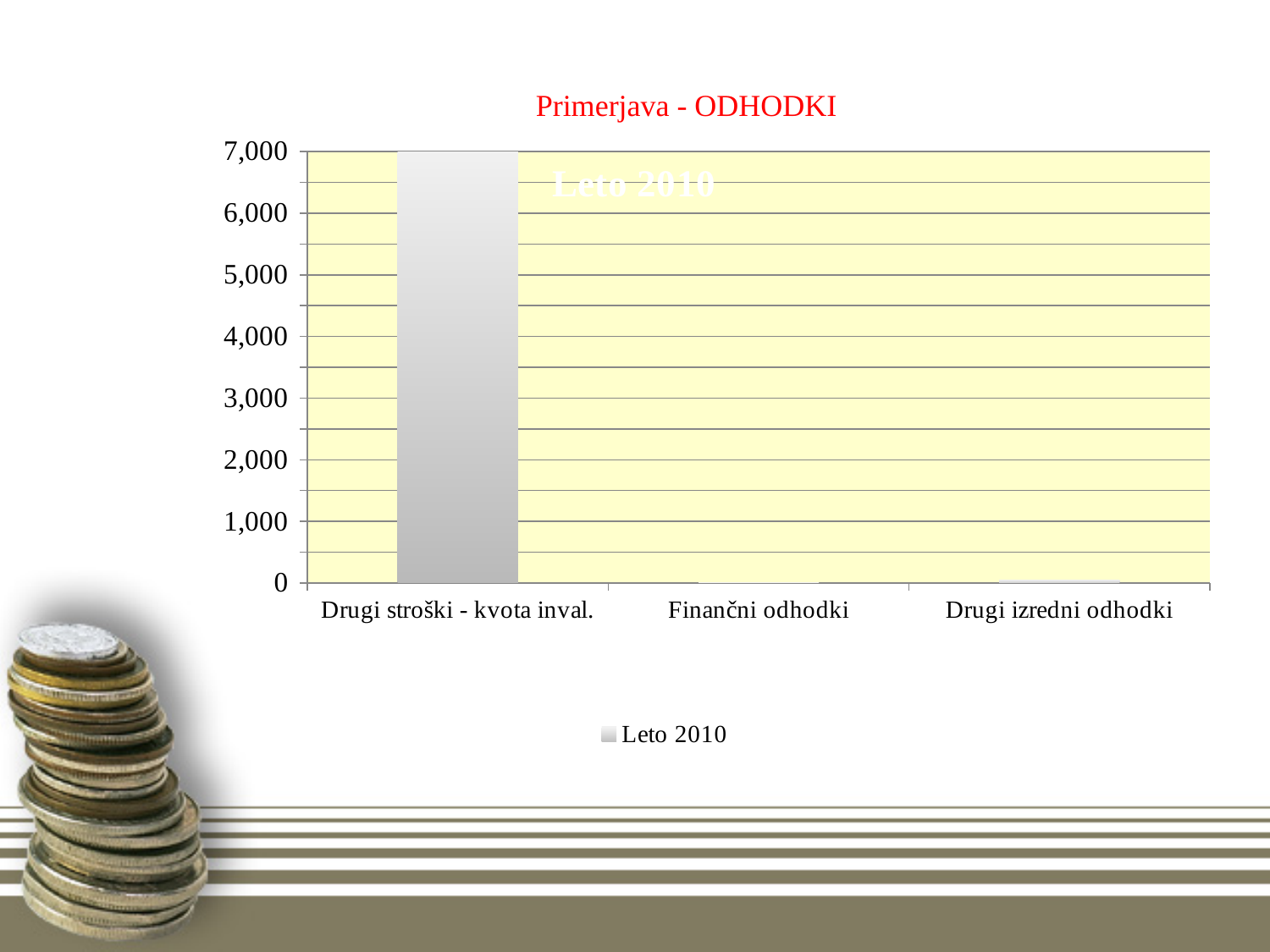

# Primerjava - ODHODKI

### Chart:

| Category | Leto 2010 |
|---|---|
| Drugi stroški - kvota inval. | 20097.73 |
| Finančni odhodki | 0.68 |
| Drugi izredni odhodki | 50.0 |